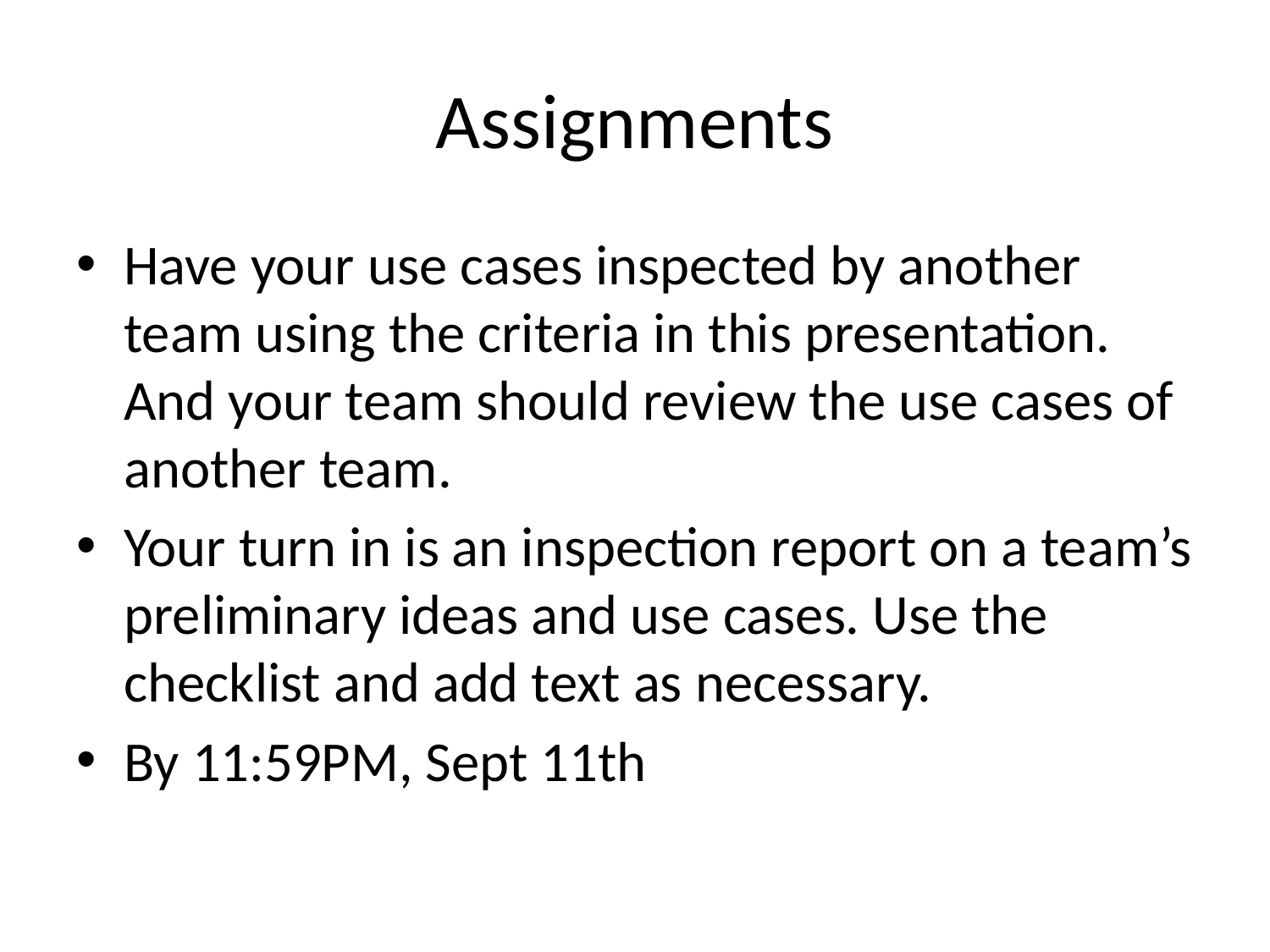

# Assignments
Have your use cases inspected by another team using the criteria in this presentation. And your team should review the use cases of another team.
Your turn in is an inspection report on a team’s preliminary ideas and use cases. Use the checklist and add text as necessary.
By 11:59PM, Sept 11th